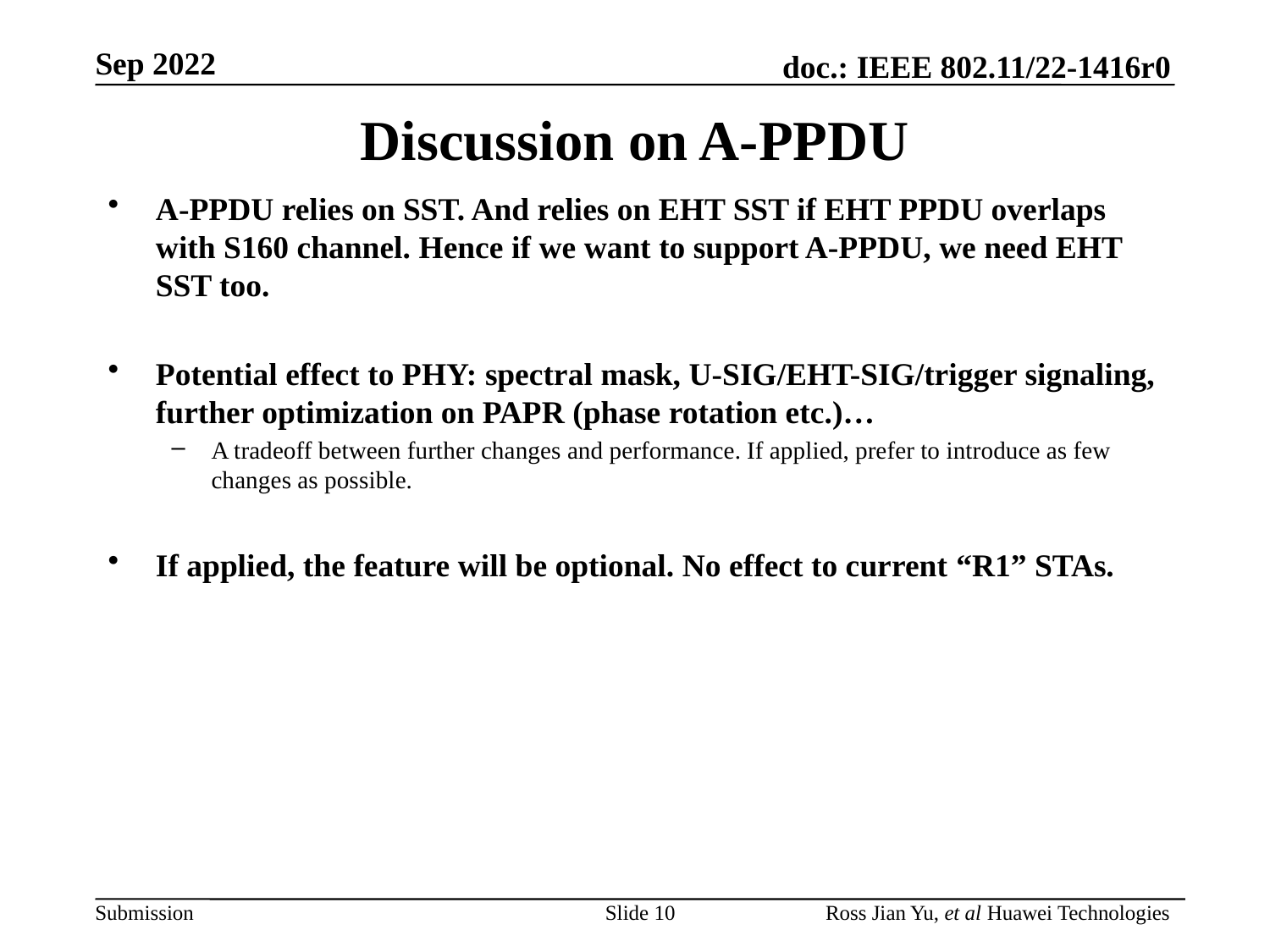

# Discussion on A-PPDU
A-PPDU relies on SST. And relies on EHT SST if EHT PPDU overlaps with S160 channel. Hence if we want to support A-PPDU, we need EHT SST too.

Potential effect to PHY: spectral mask, U-SIG/EHT-SIG/trigger signaling, further optimization on PAPR (phase rotation etc.)…
A tradeoff between further changes and performance. If applied, prefer to introduce as few changes as possible.

If applied, the feature will be optional. No effect to current “R1” STAs.

Slide 10